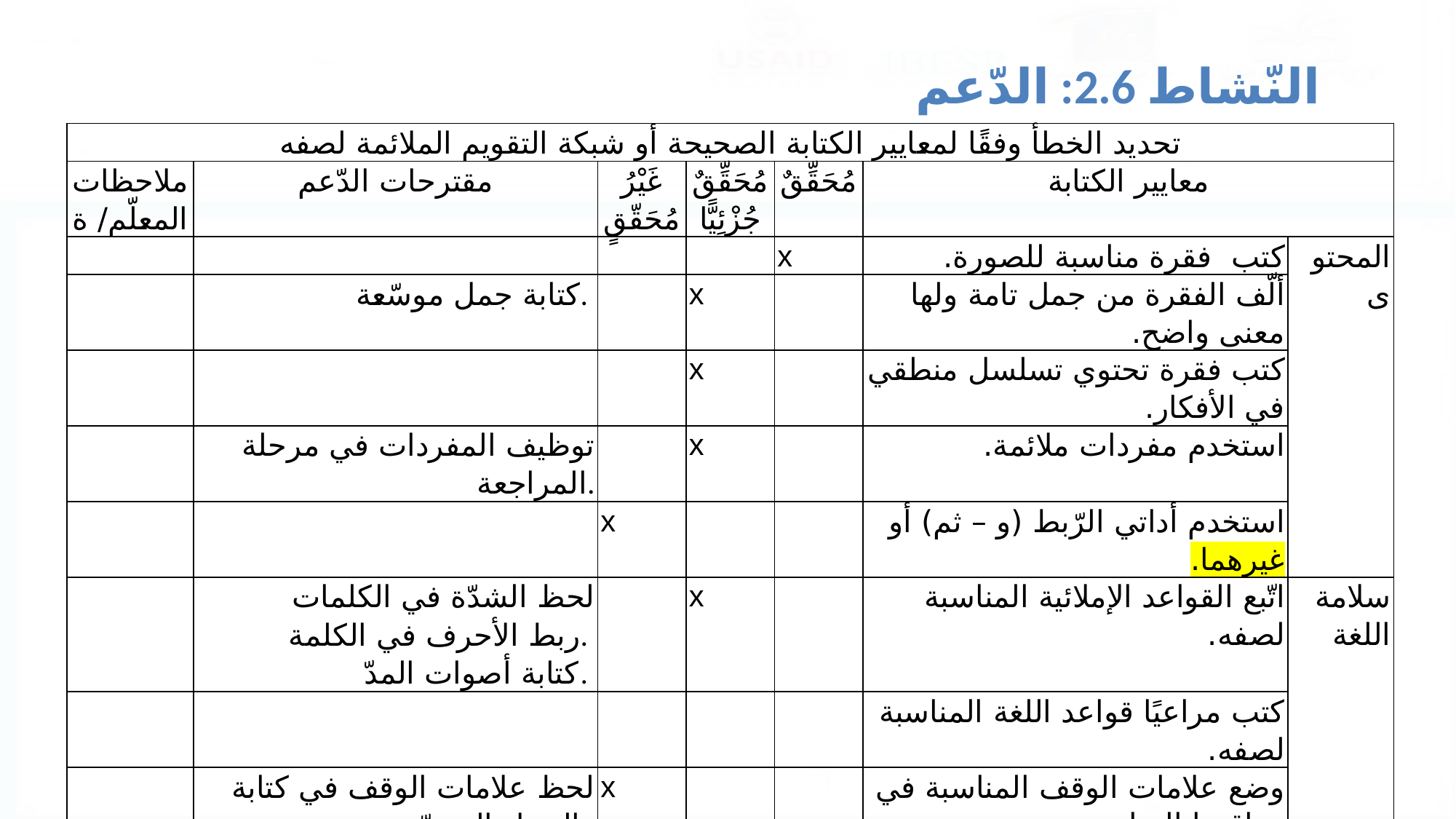

النّشاط 2.6: الدّعم
| تحديد الخطأ وفقًا لمعايير الكتابة الصحيحة أو شبكة التقويم الملائمة لصفه |  |  |  |  |  |  |
| --- | --- | --- | --- | --- | --- | --- |
| ملاحظات المعلّم/ ة | مقترحات الدّعم | غَيْرُ مُحَقّقٍ | مُحَقِّقٌ جُزْئِيًّا | مُحَقِّقٌ | معايير الكتابة |  |
|  |  |  |  | x | كتب فقرة مناسبة للصورة. | المحتوى |
|  | كتابة جمل موسّعة. |  | x |  | ألّف الفقرة من جمل تامة ولها معنى واضح. |  |
|  |  |  | x |  | كتب فقرة تحتوي تسلسل منطقي في الأفكار. |  |
|  | توظيف المفردات في مرحلة المراجعة. |  | x |  | استخدم مفردات ملائمة. |  |
|  |  | x |  |  | استخدم أداتي الرّبط (و – ثم) أو غيرهما. |  |
|  | لحظ الشدّة في الكلمات ربط الأحرف في الكلمة. كتابة أصوات المدّ. |  | x |  | اتّبع القواعد الإملائية المناسبة لصفه. | سلامة اللغة |
|  |  |  |  |  | كتب مراعيًا قواعد اللغة المناسبة لصفه. |  |
|  | لحظ علامات الوقف في كتابة الجمل الموسّعة. | x |  |  | وضع علامات الوقف المناسبة في مواقعها المناسبة. |  |
|  | رسم الحرف غ |  | x |  | رسم الحروف في الكلمة رسمًا صحيحًا (النّقطة عددًا وموقعًا، السّنّ، العنق). | المقروئية |
|  | تناسق المسافات في أحرف الكلمات. |  |  |  | كتب الجملة على خط مستقيم بتناسق وتناسب بين الأحجام والمسافات. |  |